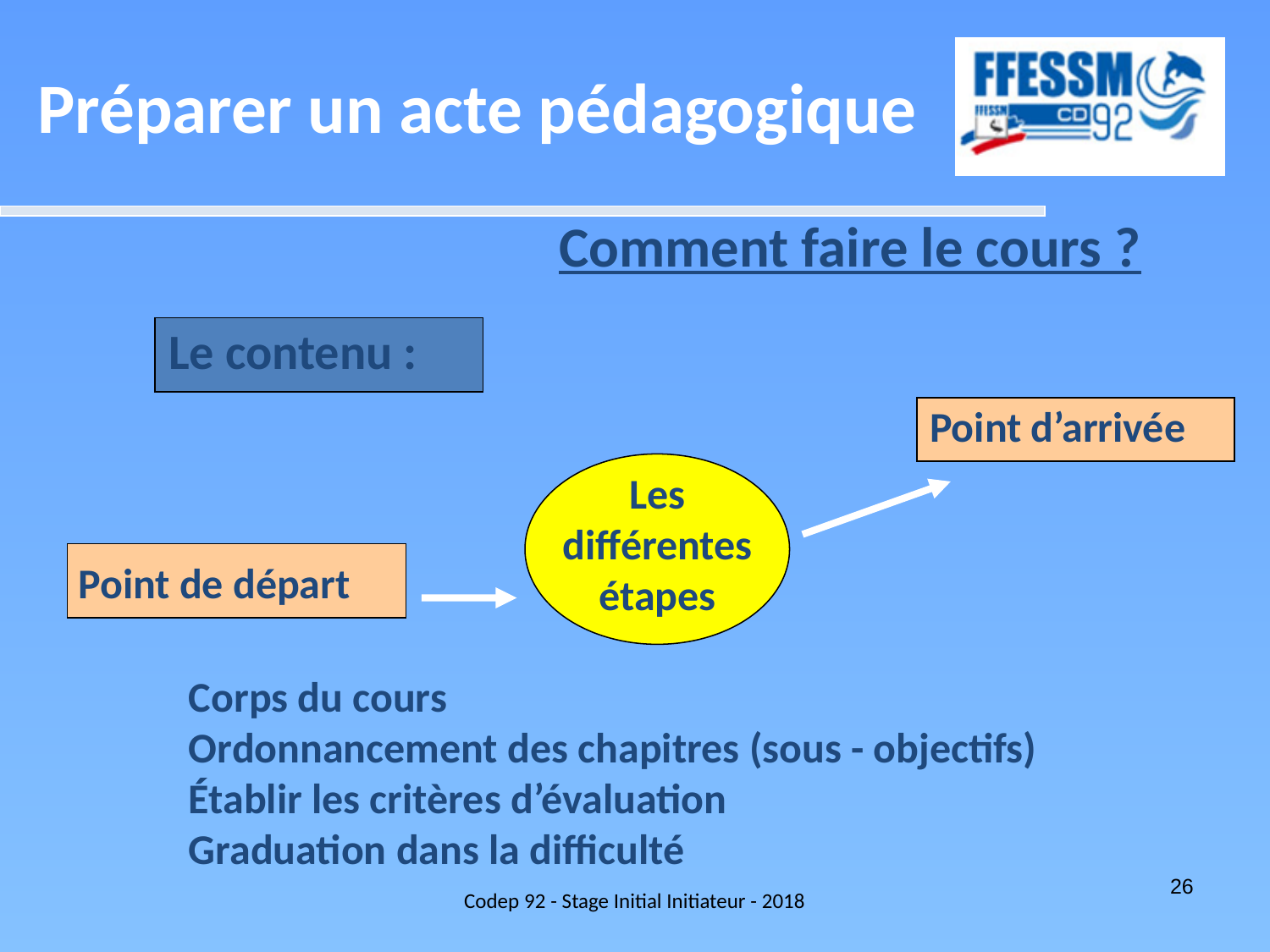

Préparer un acte pédagogique
Comment faire le cours ?
Le contenu :

Point d’arrivée

Les
différentes
étapes

Point de départ

Corps du cours
Ordonnancement des chapitres (sous - objectifs)
Établir les critères d’évaluation
Graduation dans la difficulté
Codep 92 - Stage Initial Initiateur - 2018
26